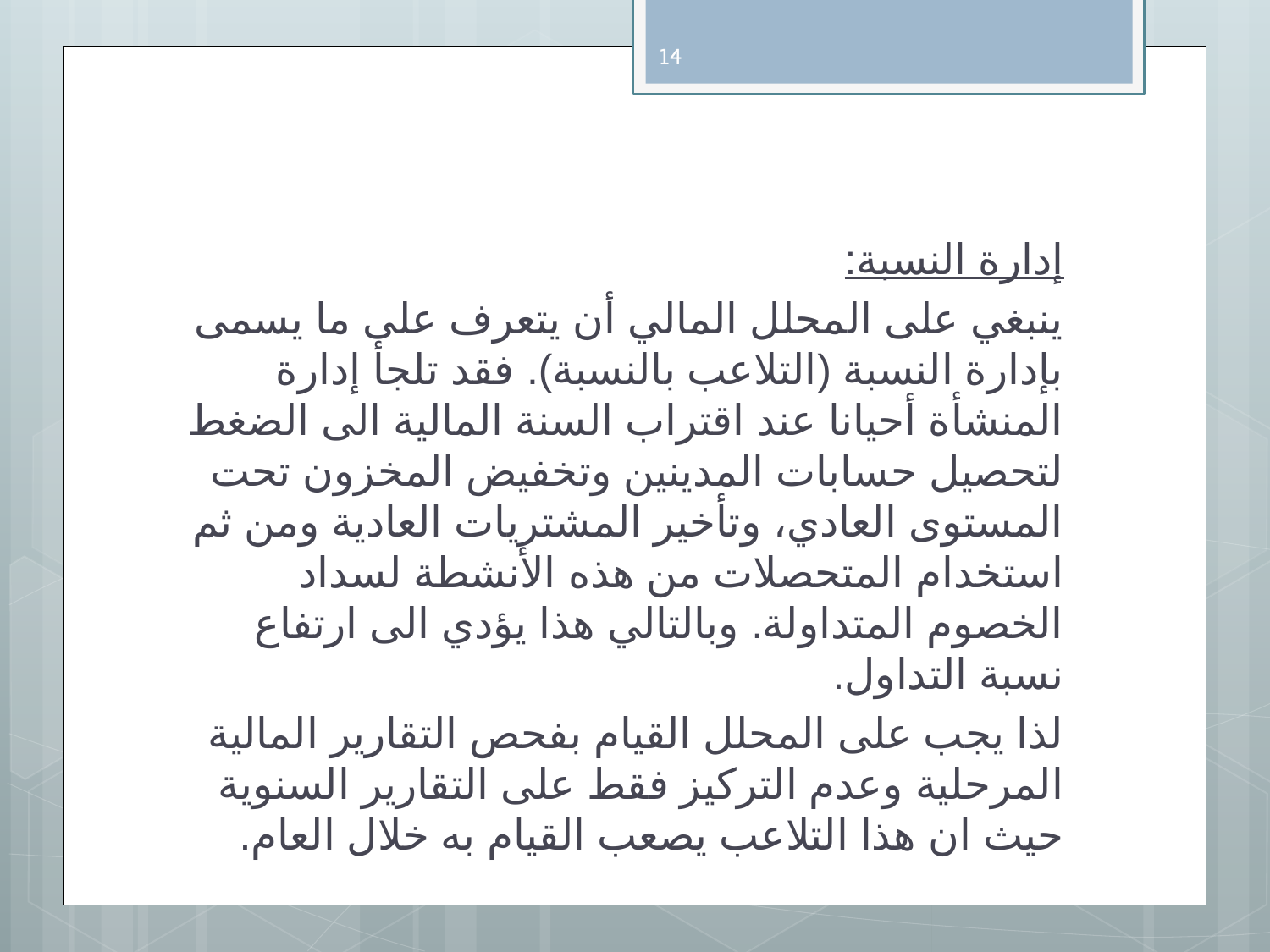

14
إدارة النسبة:
ينبغي على المحلل المالي أن يتعرف على ما يسمى بإدارة النسبة (التلاعب بالنسبة). فقد تلجأ إدارة المنشأة أحيانا عند اقتراب السنة المالية الى الضغط لتحصيل حسابات المدينين وتخفيض المخزون تحت المستوى العادي، وتأخير المشتريات العادية ومن ثم استخدام المتحصلات من هذه الأنشطة لسداد الخصوم المتداولة. وبالتالي هذا يؤدي الى ارتفاع نسبة التداول.
لذا يجب على المحلل القيام بفحص التقارير المالية المرحلية وعدم التركيز فقط على التقارير السنوية حيث ان هذا التلاعب يصعب القيام به خلال العام.